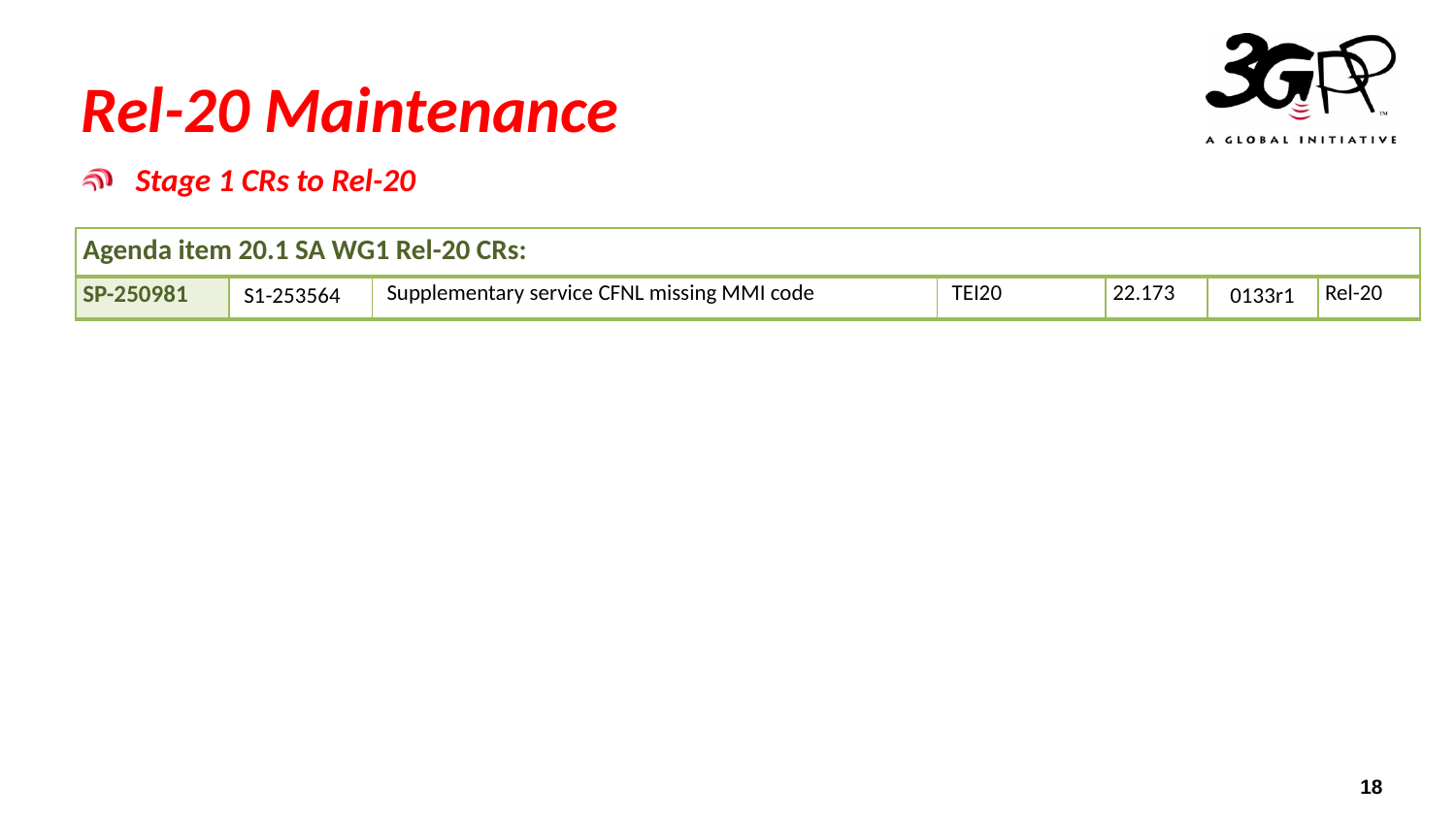

Rel-20 Maintenance
Stage 1 CRs to Rel-20
| Agenda item 20.1 SA WG1 Rel-20 CRs: |  |  |  |  |  |  |
| --- | --- | --- | --- | --- | --- | --- |
| SP-250981 | S1-253564 | Supplementary service CFNL missing MMI code | TEI20 | 22.173 | 0133r1 | Rel-20 |